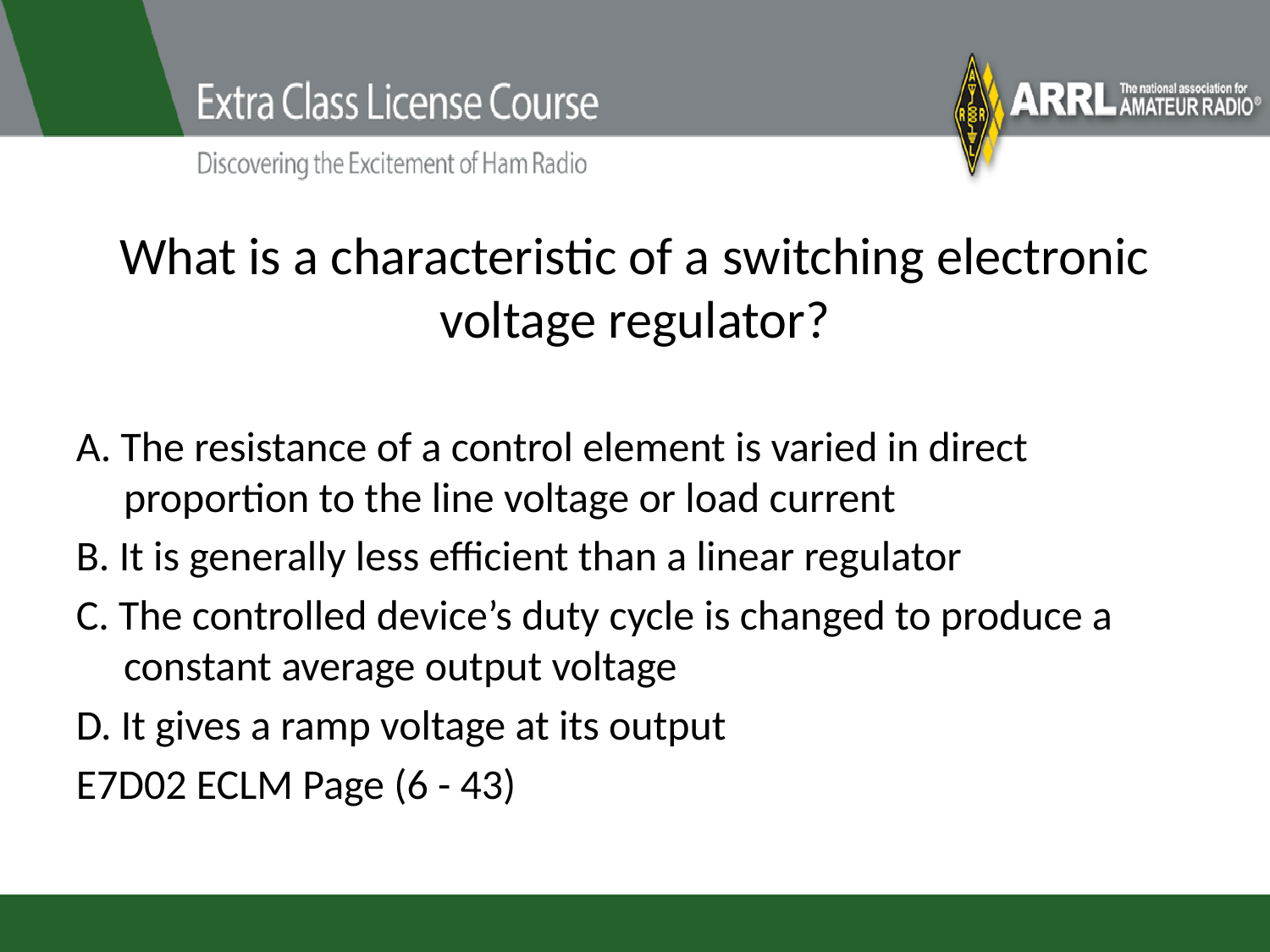

# What is a characteristic of a switching electronic voltage regulator?
A. The resistance of a control element is varied in direct proportion to the line voltage or load current
B. It is generally less efficient than a linear regulator
C. The controlled device’s duty cycle is changed to produce a constant average output voltage
D. It gives a ramp voltage at its output
E7D02 ECLM Page (6 - 43)